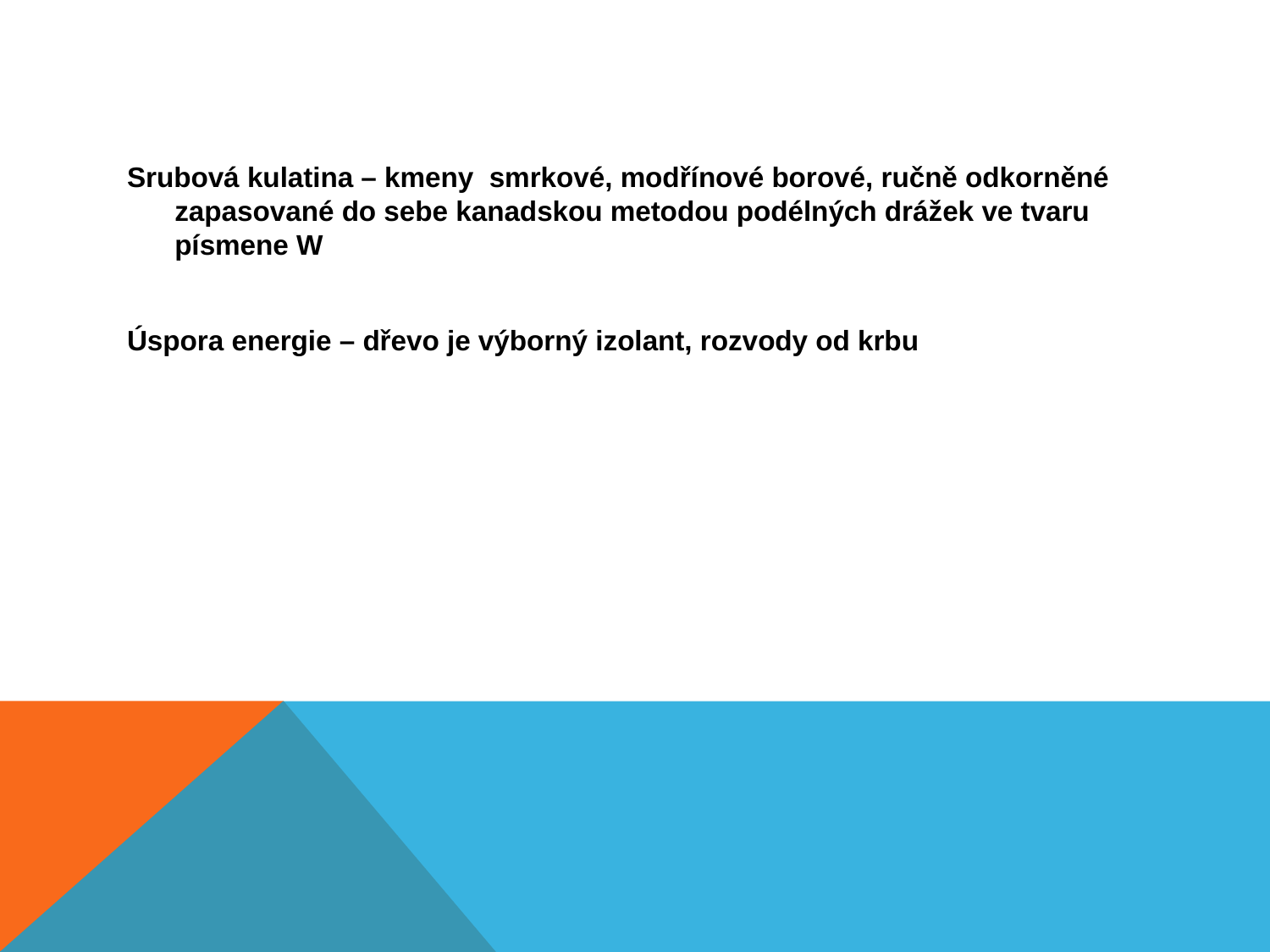

Srubová kulatina – kmeny  smrkové, modřínové borové, ručně odkorněné zapasované do sebe kanadskou metodou podélných drážek ve tvaru písmene W

Úspora energie – dřevo je výborný izolant, rozvody od krbu